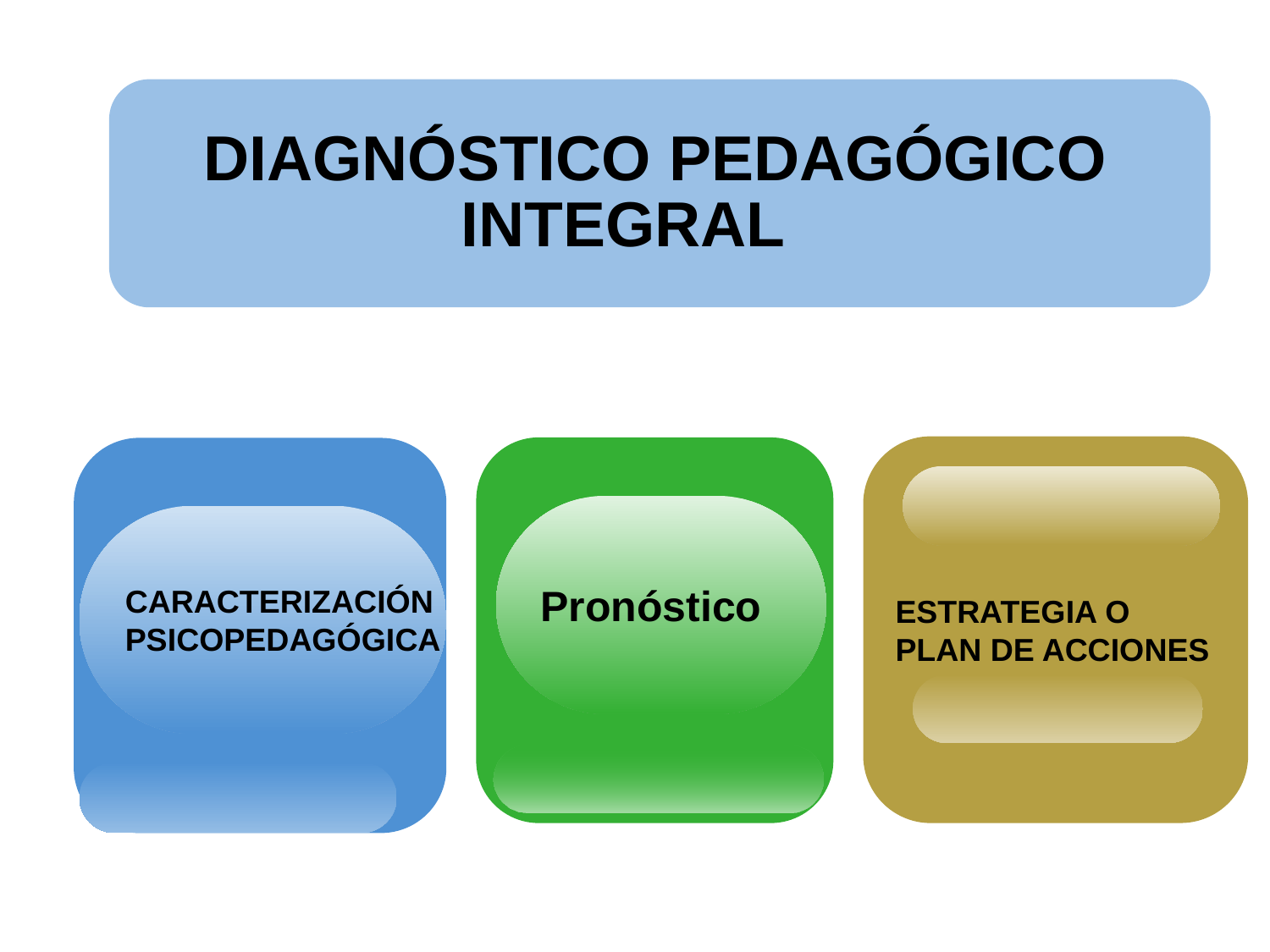

DIAGNÓSTICO PEDAGÓGICO

INTEGRAL
ESTRATEGIA O
PLAN DE ACCIONES

Pronóstico
CARACTERIZACIÓN
PSICOPEDAGÓGICA